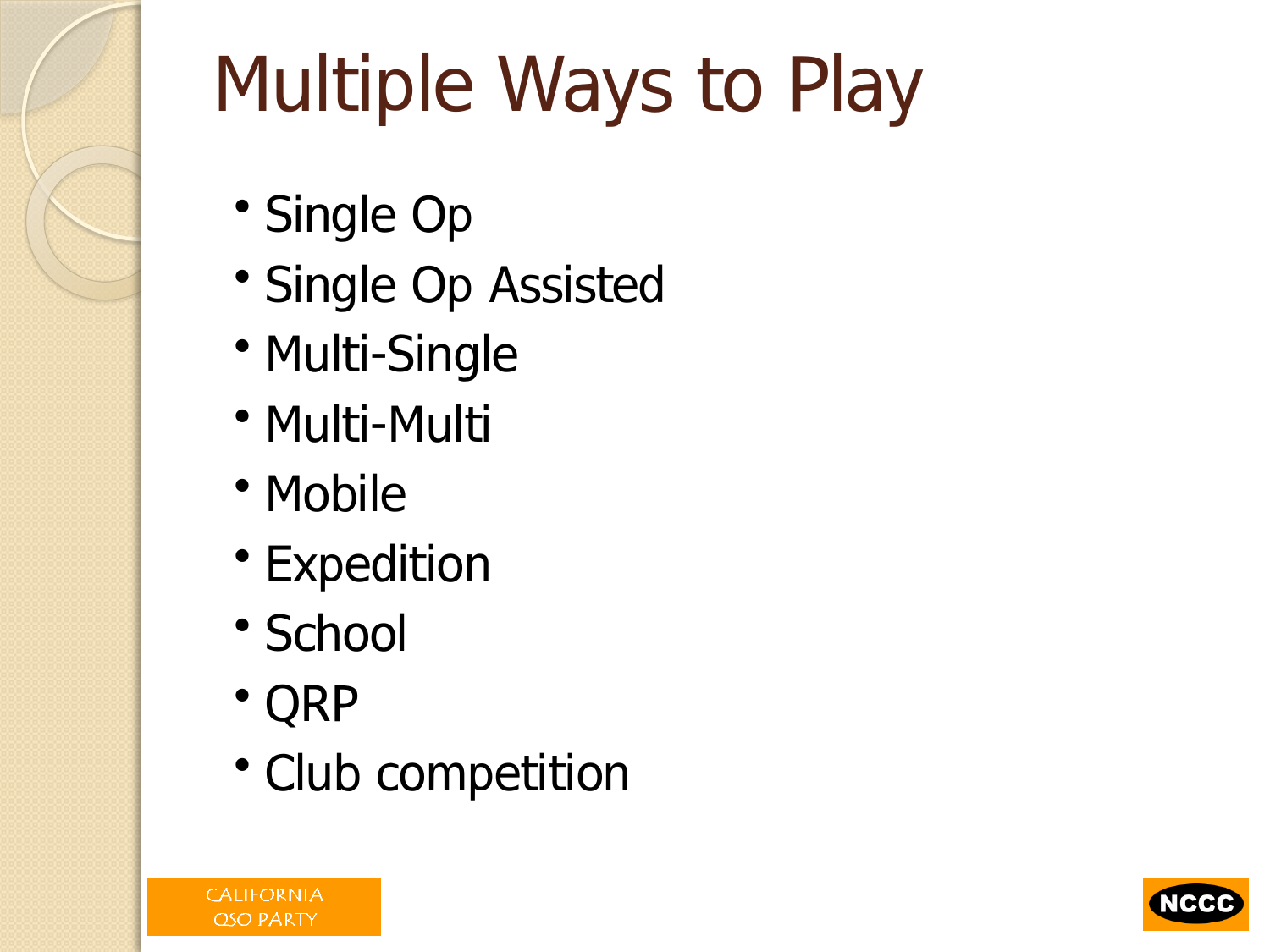

# Multiple Ways to Play
Single Op
Single Op Assisted
Multi-Single
Multi-Multi
Mobile
Expedition
School
QRP
Club competition